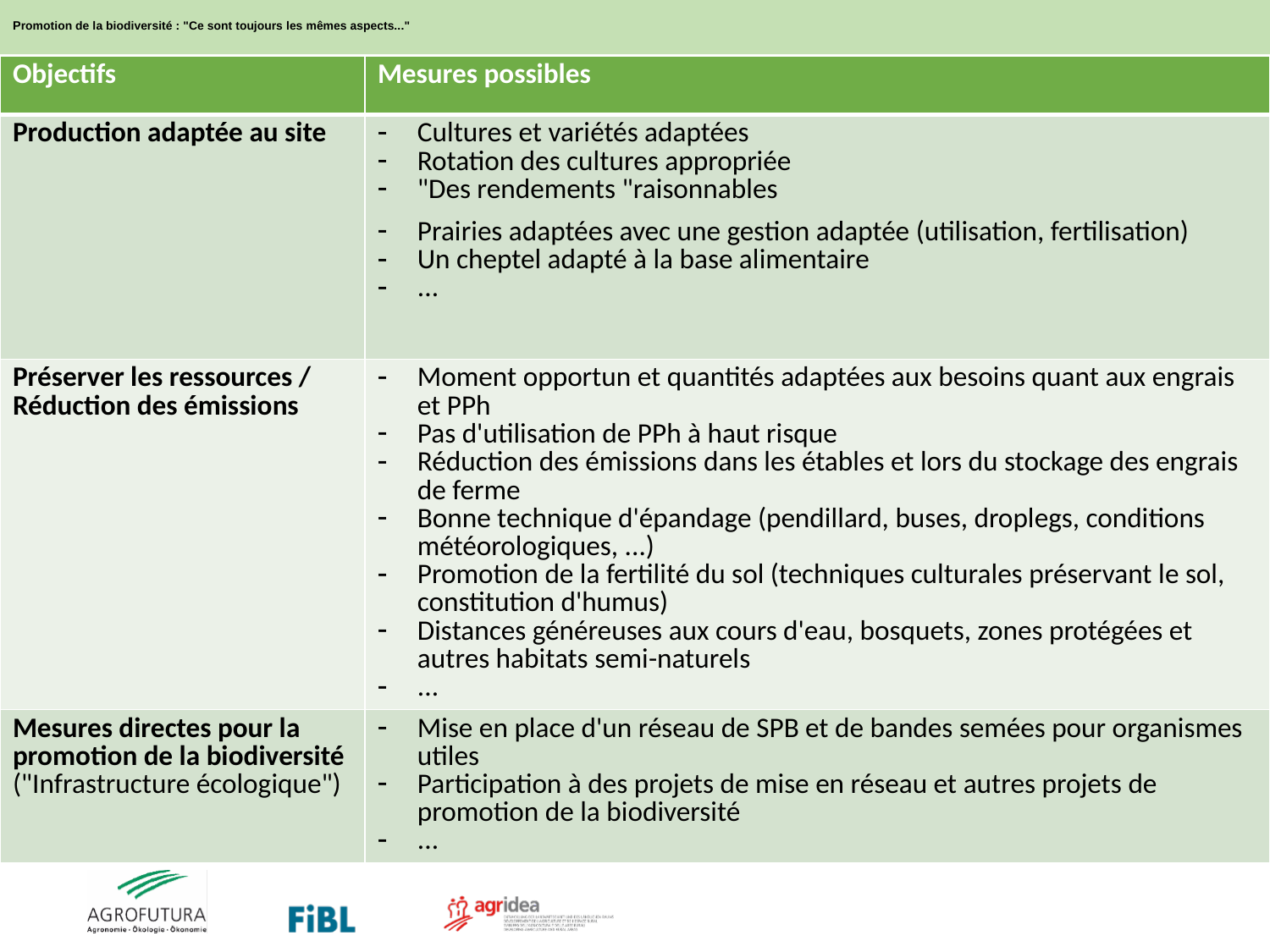

# Promotion de la biodiversité : "Ce sont toujours les mêmes aspects..."
| Objectifs | Mesures possibles |
| --- | --- |
| Production adaptée au site | Cultures et variétés adaptées Rotation des cultures appropriée "Des rendements "raisonnables Prairies adaptées avec une gestion adaptée (utilisation, fertilisation) Un cheptel adapté à la base alimentaire ... |
| Préserver les ressources / Réduction des émissions | Moment opportun et quantités adaptées aux besoins quant aux engrais et PPh Pas d'utilisation de PPh à haut risque Réduction des émissions dans les étables et lors du stockage des engrais de ferme Bonne technique d'épandage (pendillard, buses, droplegs, conditions météorologiques, ...) Promotion de la fertilité du sol (techniques culturales préservant le sol, constitution d'humus) Distances généreuses aux cours d'eau, bosquets, zones protégées et autres habitats semi-naturels ... |
| Mesures directes pour la promotion de la biodiversité ("Infrastructure écologique") | Mise en place d'un réseau de SPB et de bandes semées pour organismes utiles Participation à des projets de mise en réseau et autres projets de promotion de la biodiversité ... |